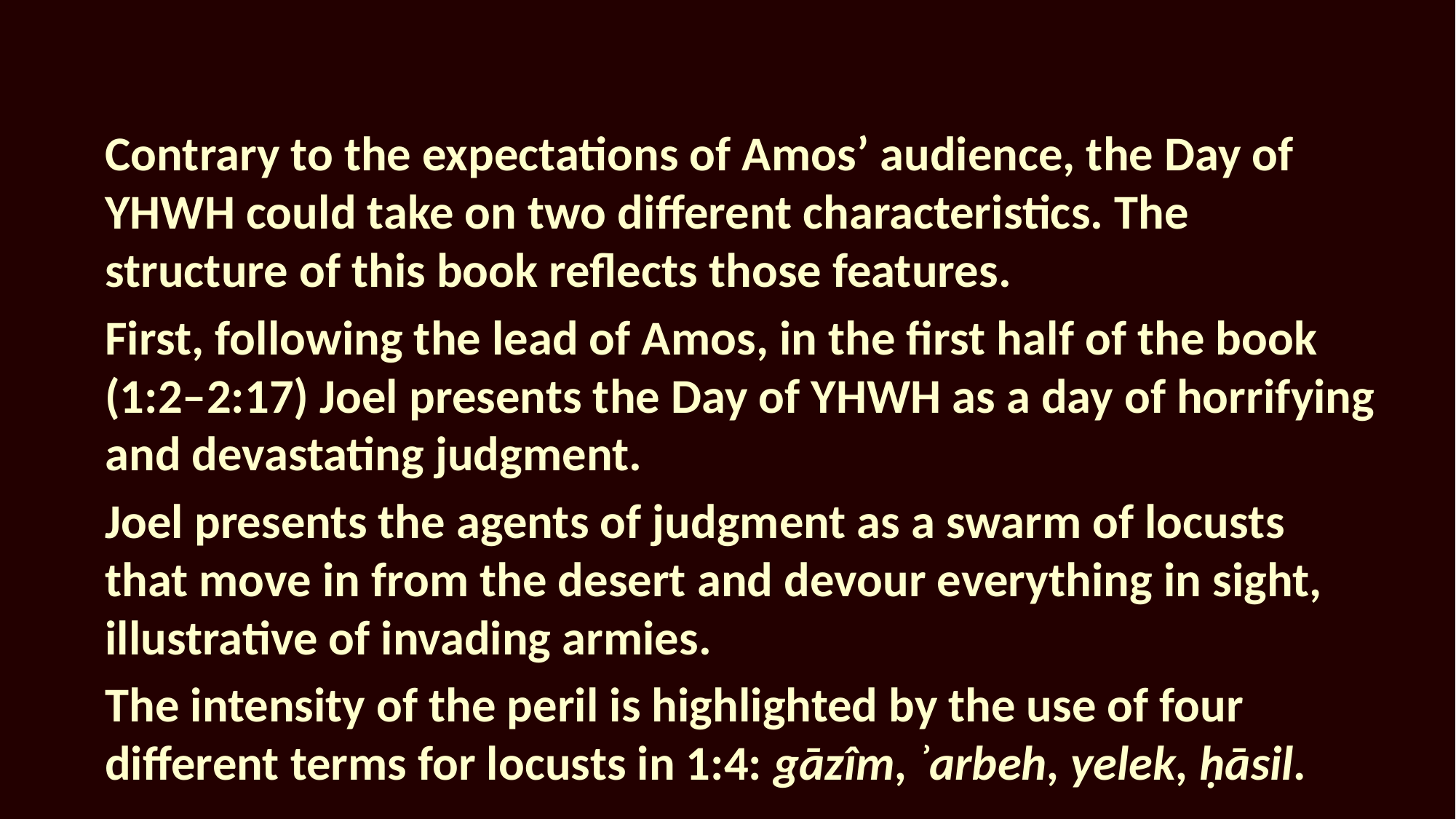

Contrary to the expectations of Amos’ audience, the Day of YHWH could take on two different characteristics. The structure of this book reflects those features.
First, following the lead of Amos, in the first half of the book (1:2–2:17) Joel presents the Day of YHWH as a day of horrifying and devastating judgment.
Joel presents the agents of judgment as a swarm of locusts that move in from the desert and devour everything in sight, illustrative of invading armies.
The intensity of the peril is highlighted by the use of four different terms for locusts in 1:4: gāzîm, ʾarbeh, yelek, ḥāsil.